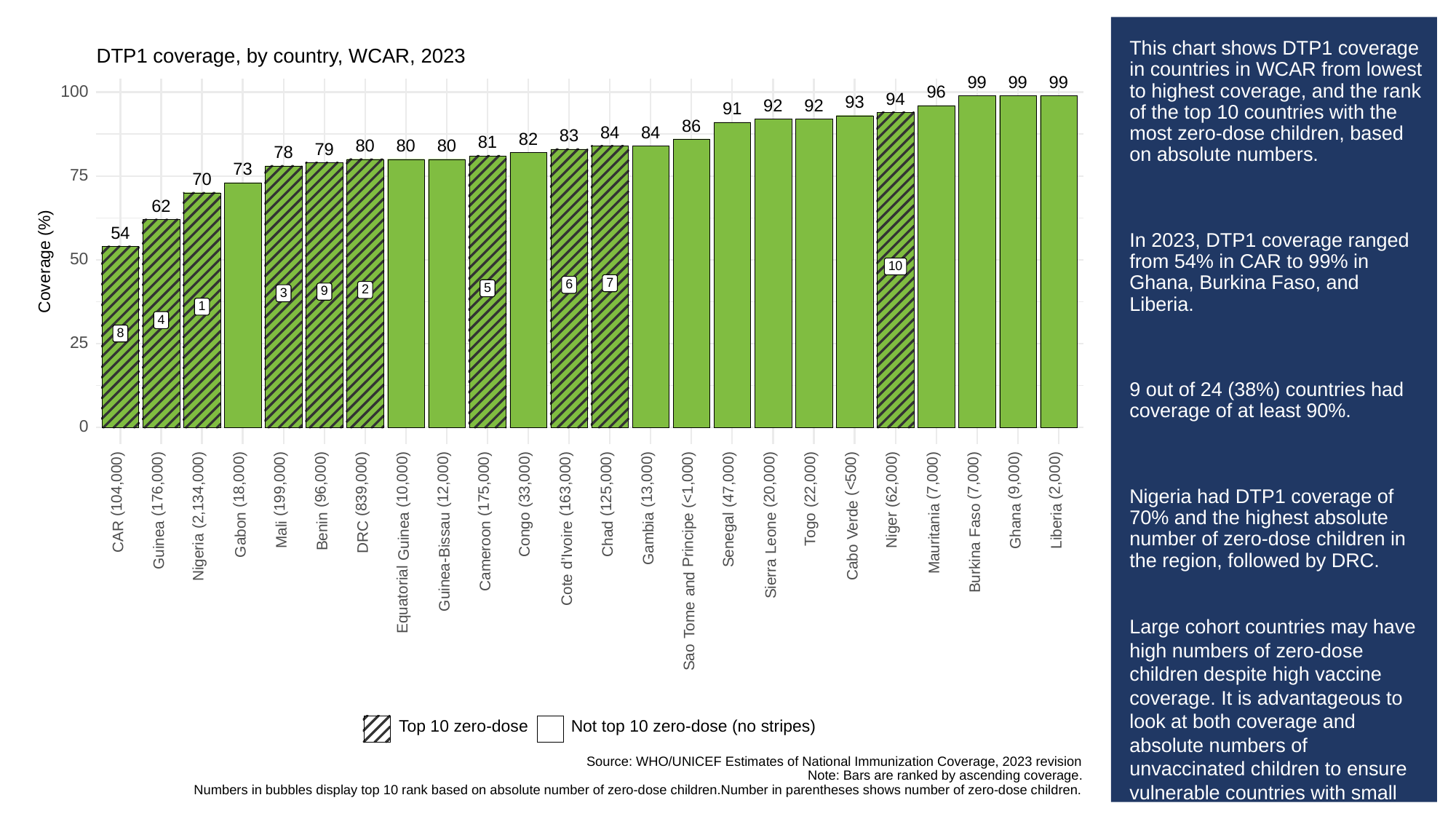

# This chart shows DTP1 coverage in countries in WCAR from lowest to highest coverage, and the rank of the top 10 countries with the most zero-dose children, based on absolute numbers.

In 2023, DTP1 coverage ranged from 54% in CAR to 99% in Ghana, Burkina Faso, and Liberia.

9 out of 24 (38%) countries had coverage of at least 90%.

Nigeria had DTP1 coverage of 70% and the highest absolute number of zero-dose children in the region, followed by DRC.

Large cohort countries may have high numbers of zero-dose children despite high vaccine coverage. It is advantageous to look at both coverage and absolute numbers of unvaccinated children to ensure vulnerable countries with small birth cohorts are not missed.

DTP1 coverage, by country, WCAR, 2023
99
99
99

100
96

94

93
92
92
91

86

84
84
83

82

81

80
80
80

79

78

73

75

70

62

54

50
Coverage (%)

10

7

6

5

2
9

3

1

4

8

25

0

(<500)
(7,000)
(7,000)
(9,000)
(2,000)
(18,000)
(96,000)
(10,000)
(12,000)
(33,000)
(13,000)
(47,000)
(20,000)
(22,000)
(62,000)
(<1,000)
(104,000)
(176,000)
(199,000)
(839,000)
(175,000)
(163,000)
(125,000)
(2,134,000)
Verde
Faso
Ghana
Liberia
Togo
Niger
Benin
Congo
Leone
Mali
Gabon
CAR
Guinea
DRC
Senegal
Principe
Gambia
Chad
Mauritania
Guinea
d’Ivoire
Nigeria
Cameroon
Guinea-Bissau
Cabo
Burkina
Sierra
and
Cote
Equatorial
Tome
Sao

Not top 10 zero-dose (no stripes)
Top 10 zero-dose

Source: WHO/UNICEF Estimates of National Immunization Coverage, 2023 revision
Note: Bars are ranked by ascending coverage.
Numbers in bubbles display top 10 rank based on absolute number of zero-dose children.Number in parentheses shows number of zero-dose children.